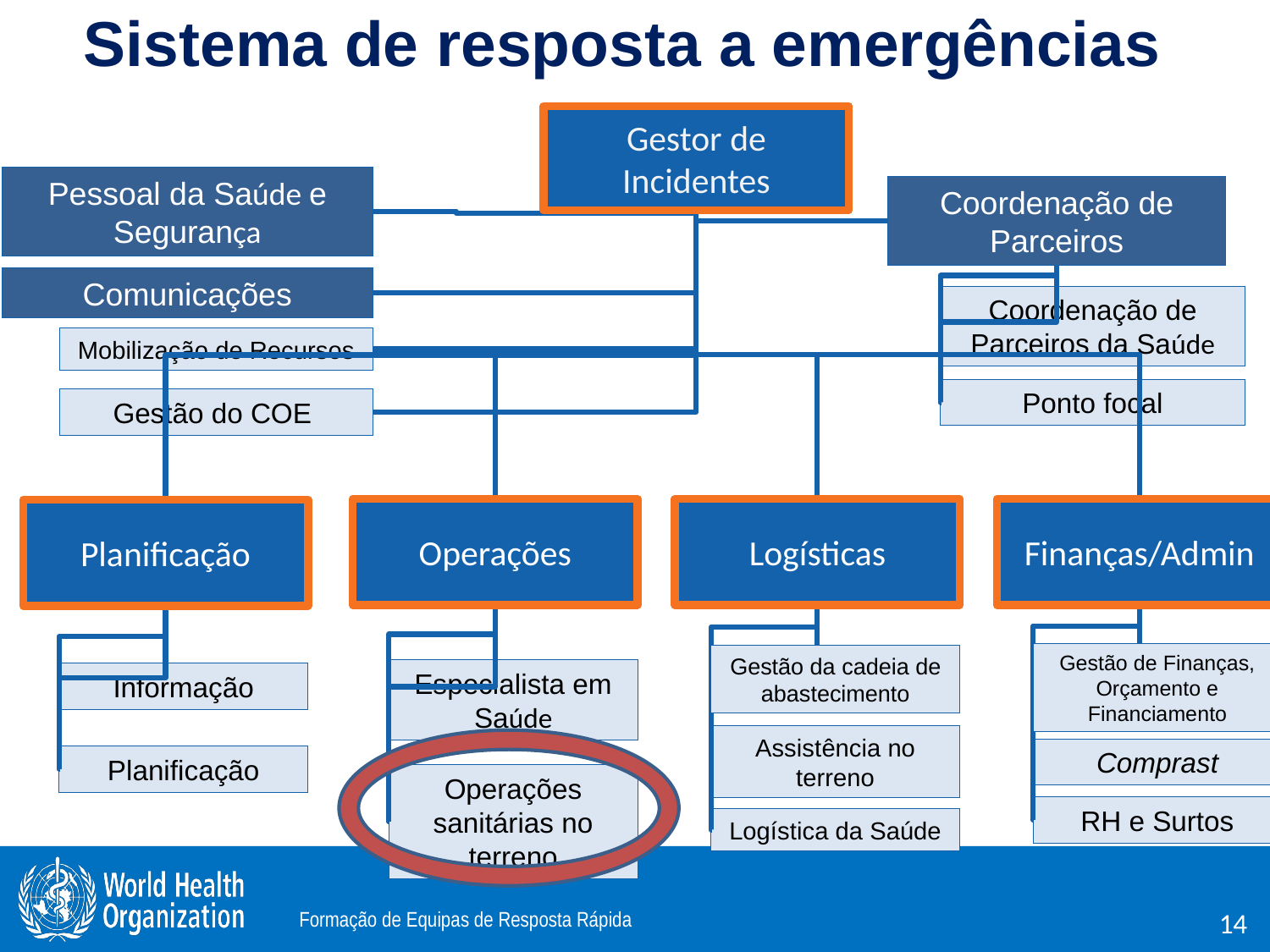

Sistema de resposta a emergências
Gestor de Incidentes
Pessoal da Saúde e Segurança
Coordenação de Parceiros
Comunicações
Coordenação de Parceiros da Saúde
Mobilização de Recursos
Ponto focal
Gestão do COE
Operações
Logísticas
Finanças/Admin
Planificação
Gestão de Finanças, Orçamento e Financiamento
Gestão da cadeia de abastecimento
Especialista em Saúde
Informação
Assistência no terreno

Comprast
Planificação
Operações sanitárias no terreno
RH e Surtos
Logística da Saúde